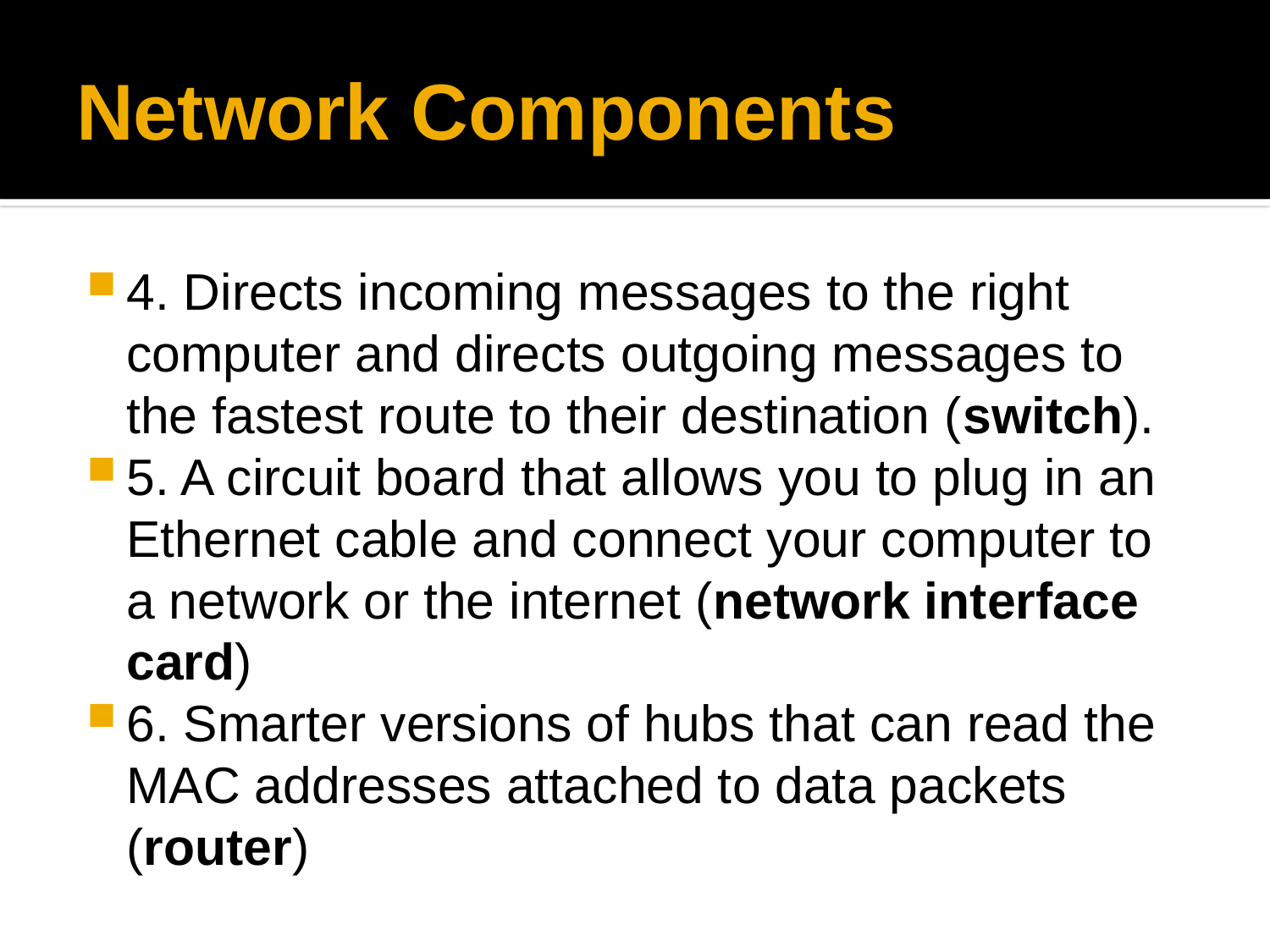

# Network Components
4. Directs incoming messages to the right computer and directs outgoing messages to the fastest route to their destination (switch).
5. A circuit board that allows you to plug in an Ethernet cable and connect your computer to a network or the internet (network interface card)
6. Smarter versions of hubs that can read the MAC addresses attached to data packets (router)